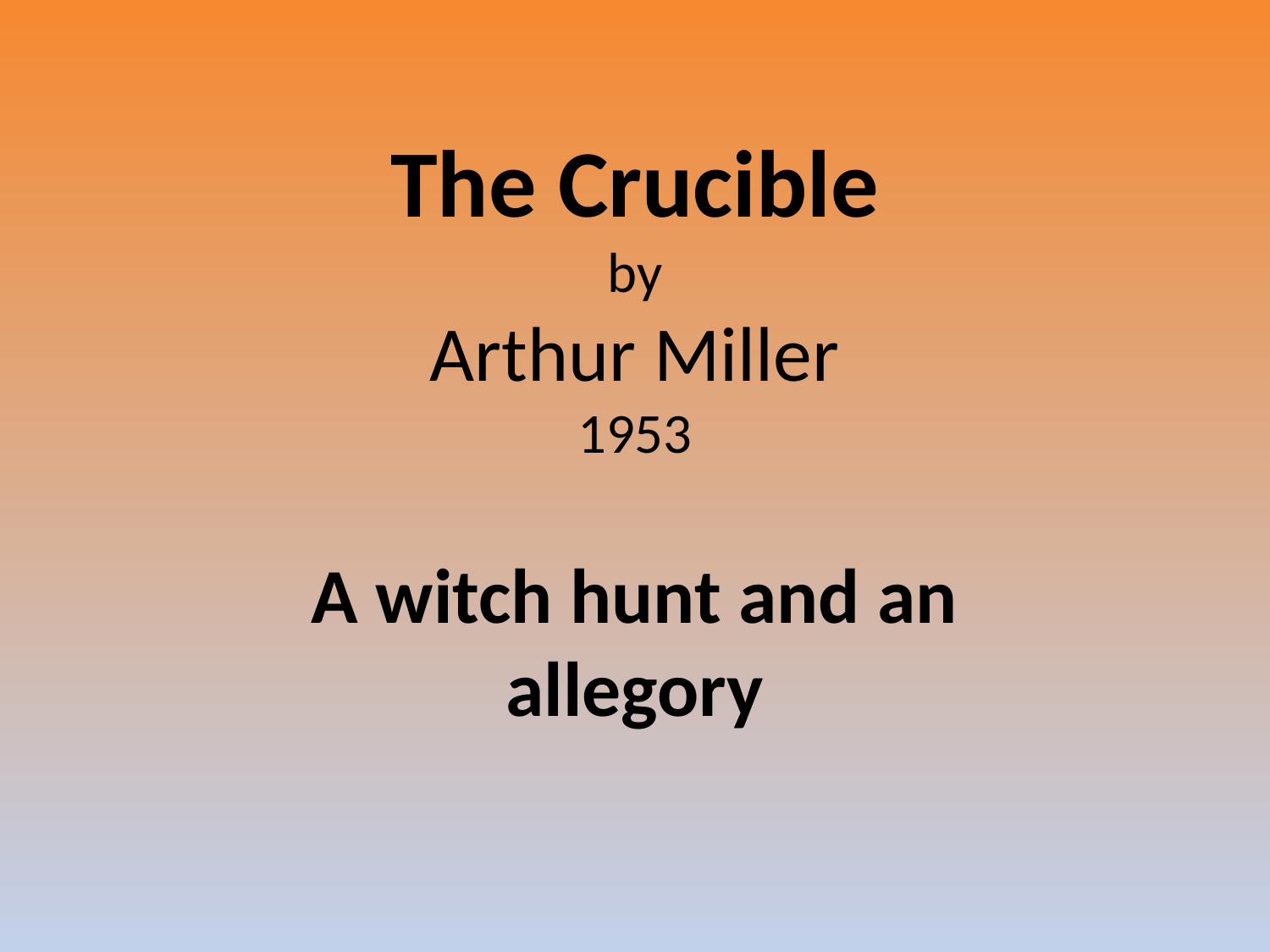

# The Crucible by Arthur Miller 1953
A witch hunt and an allegory